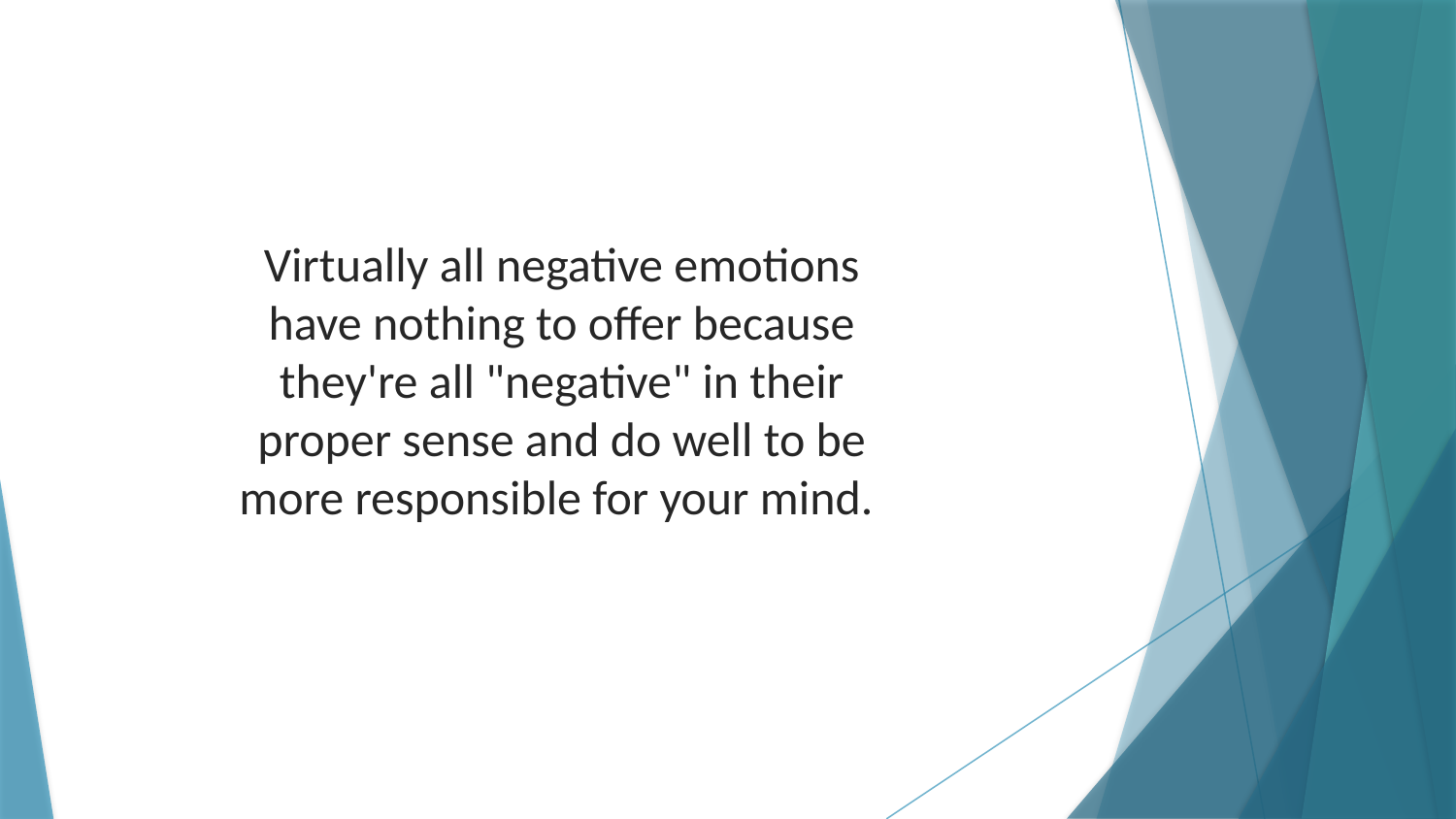

Virtually all negative emotions have nothing to offer because they're all "negative" in their proper sense and do well to be more responsible for your mind.